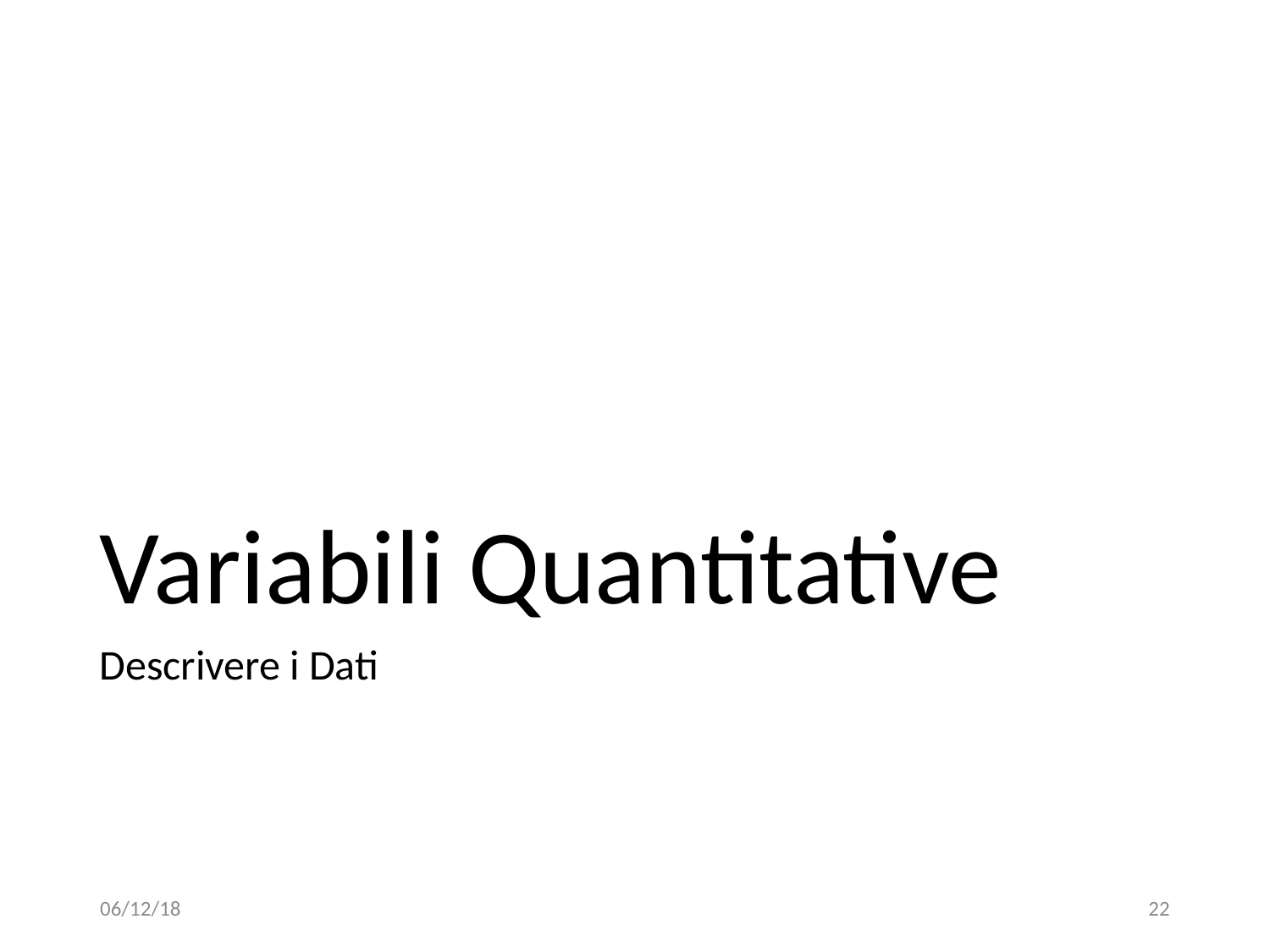

# Variabili Quantitative
Descrivere i Dati
06/12/18
22